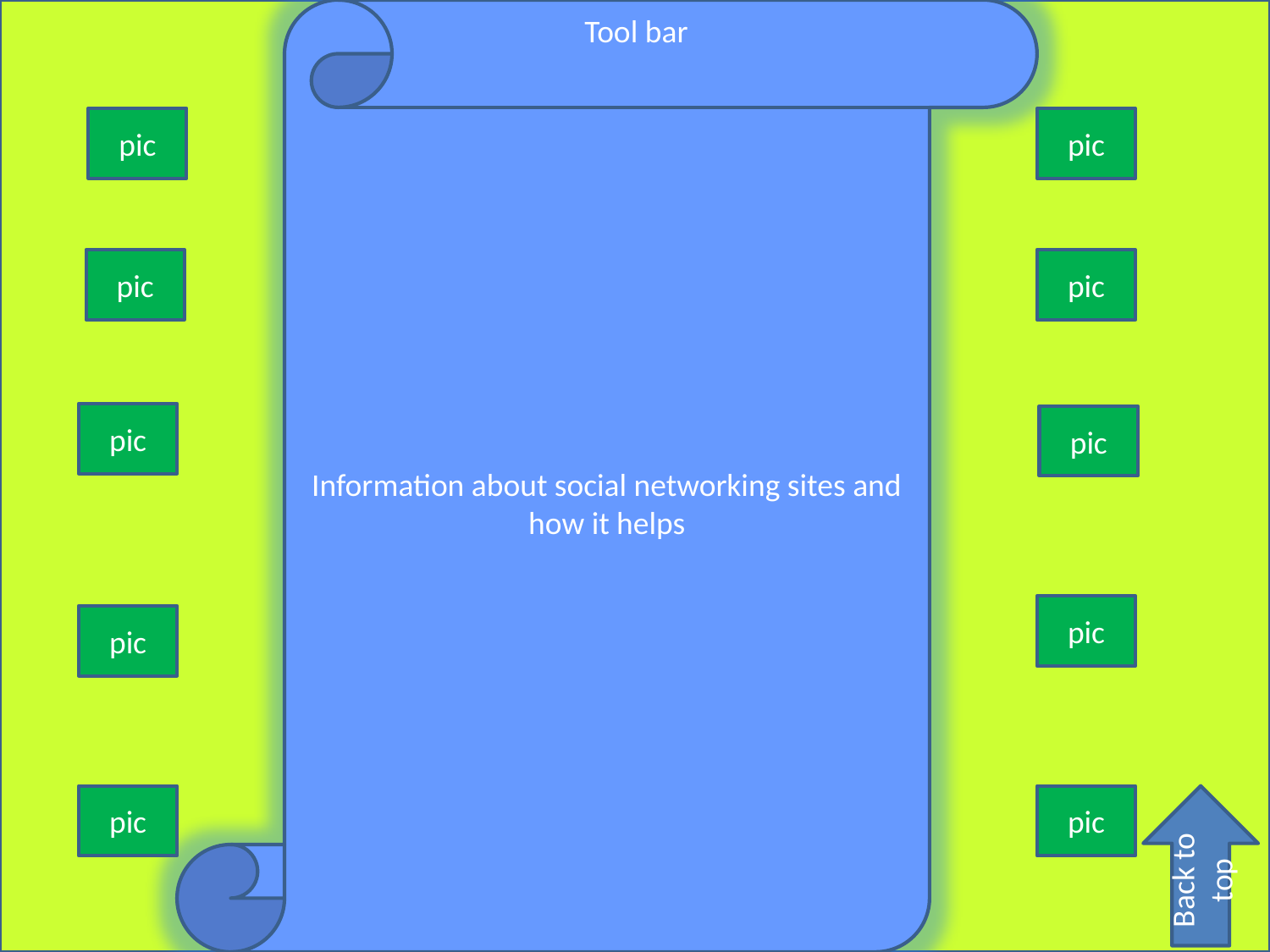

Tool bar
Information about social networking sites and how it helps
#
pic
pic

pic
pic
pic
pic
pic
pic
pic
pic
Back to top